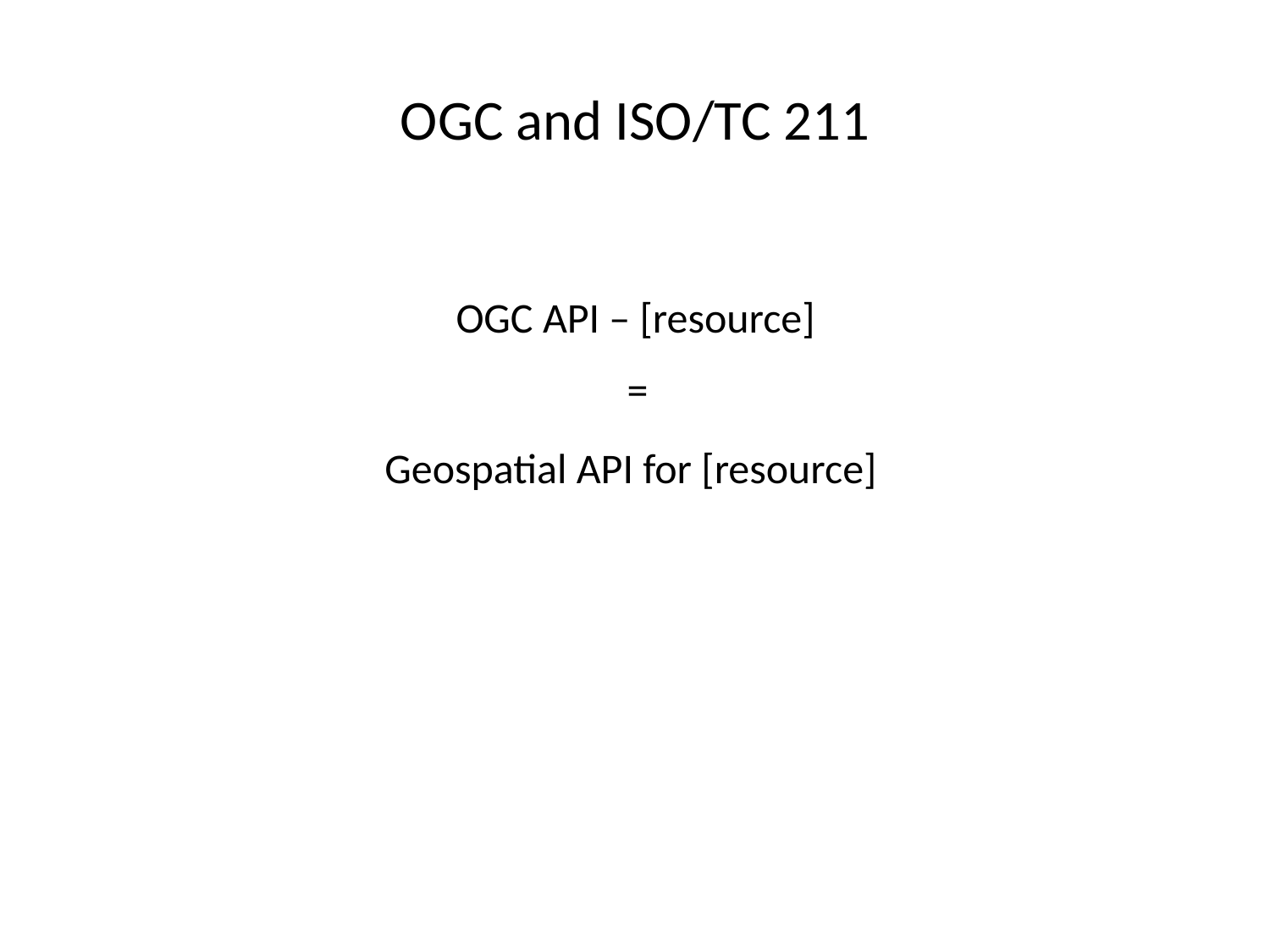

# OGC and ISO/TC 211
OGC API – [resource]
=
Geospatial API for [resource]